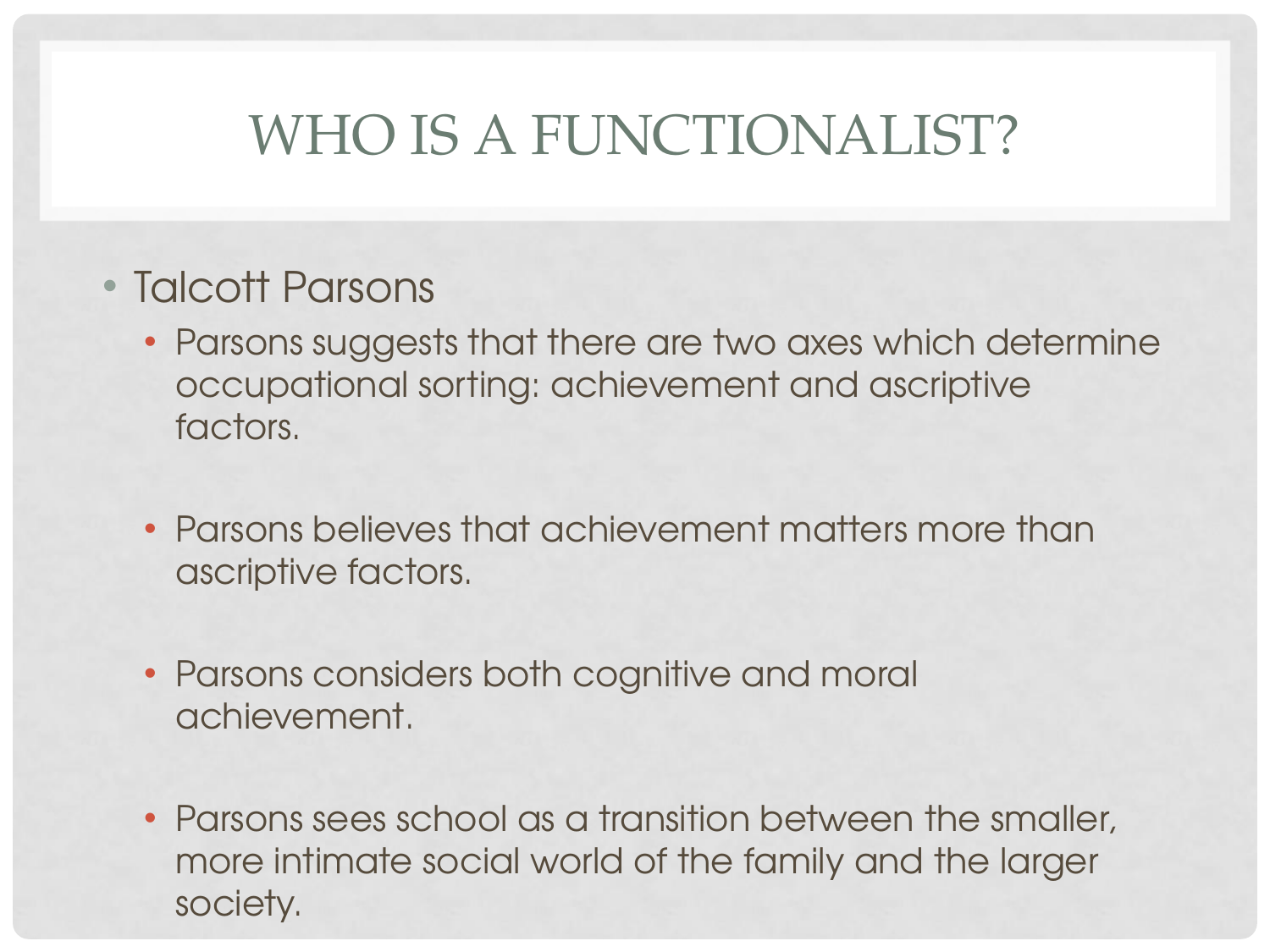

# WHO IS A FUNCTIONALIST?
Talcott Parsons
Parsons suggests that there are two axes which determine occupational sorting: achievement and ascriptive factors.

Parsons believes that achievement matters more than ascriptive factors.

Parsons considers both cognitive and moral achievement.

Parsons sees school as a transition between the smaller, more intimate social world of the family and the larger society.